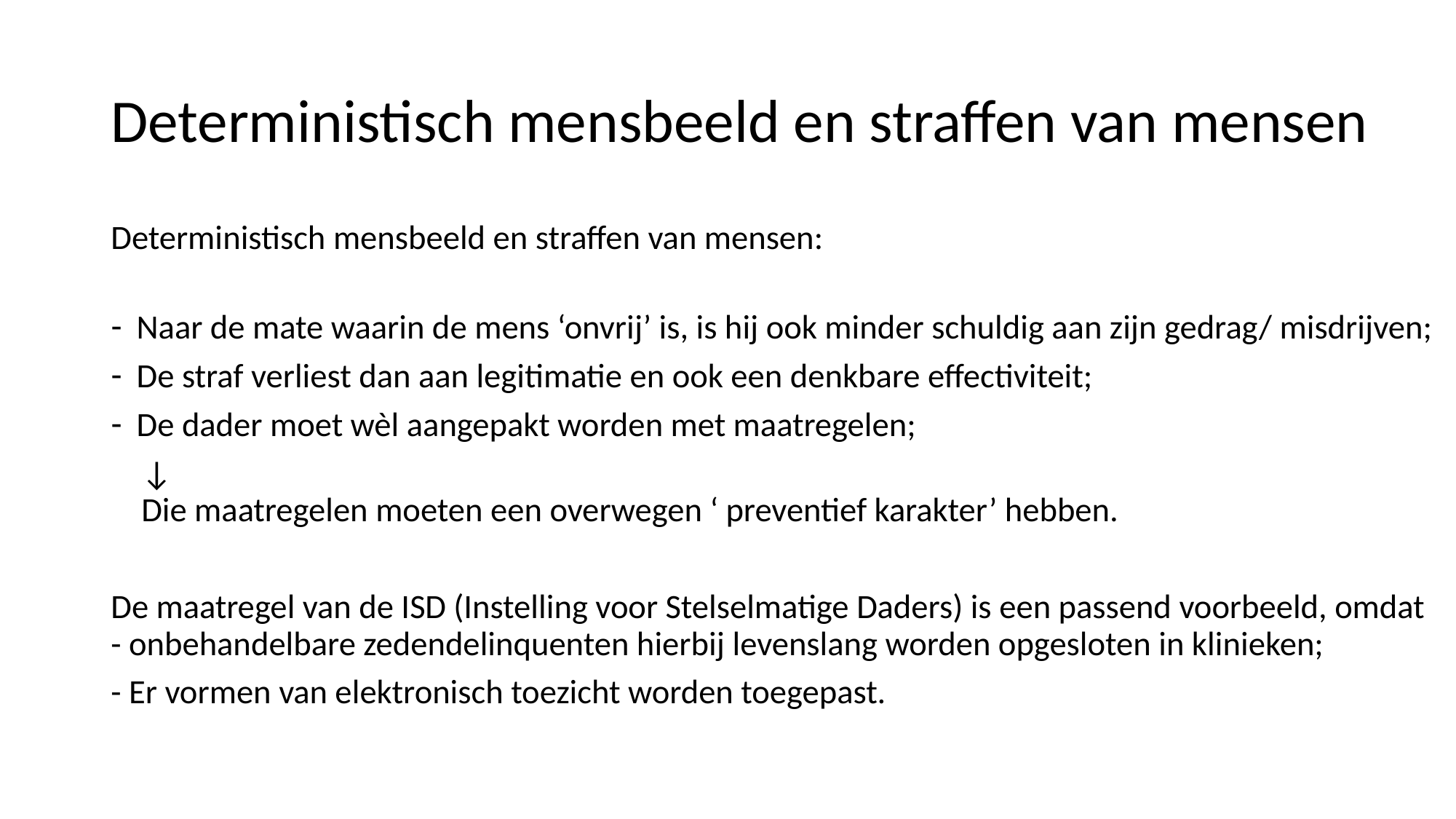

# Deterministisch mensbeeld en straffen van mensen
Deterministisch mensbeeld en straffen van mensen:
Naar de mate waarin de mens ‘onvrij’ is, is hij ook minder schuldig aan zijn gedrag/ misdrijven;
De straf verliest dan aan legitimatie en ook een denkbare effectiviteit;
De dader moet wèl aangepakt worden met maatregelen;
    ↓
    Die maatregelen moeten een overwegen ‘ preventief karakter’ hebben.

De maatregel van de ISD (Instelling voor Stelselmatige Daders) is een passend voorbeeld, omdat
- onbehandelbare zedendelinquenten hierbij levenslang worden opgesloten in klinieken;
- Er vormen van elektronisch toezicht worden toegepast.